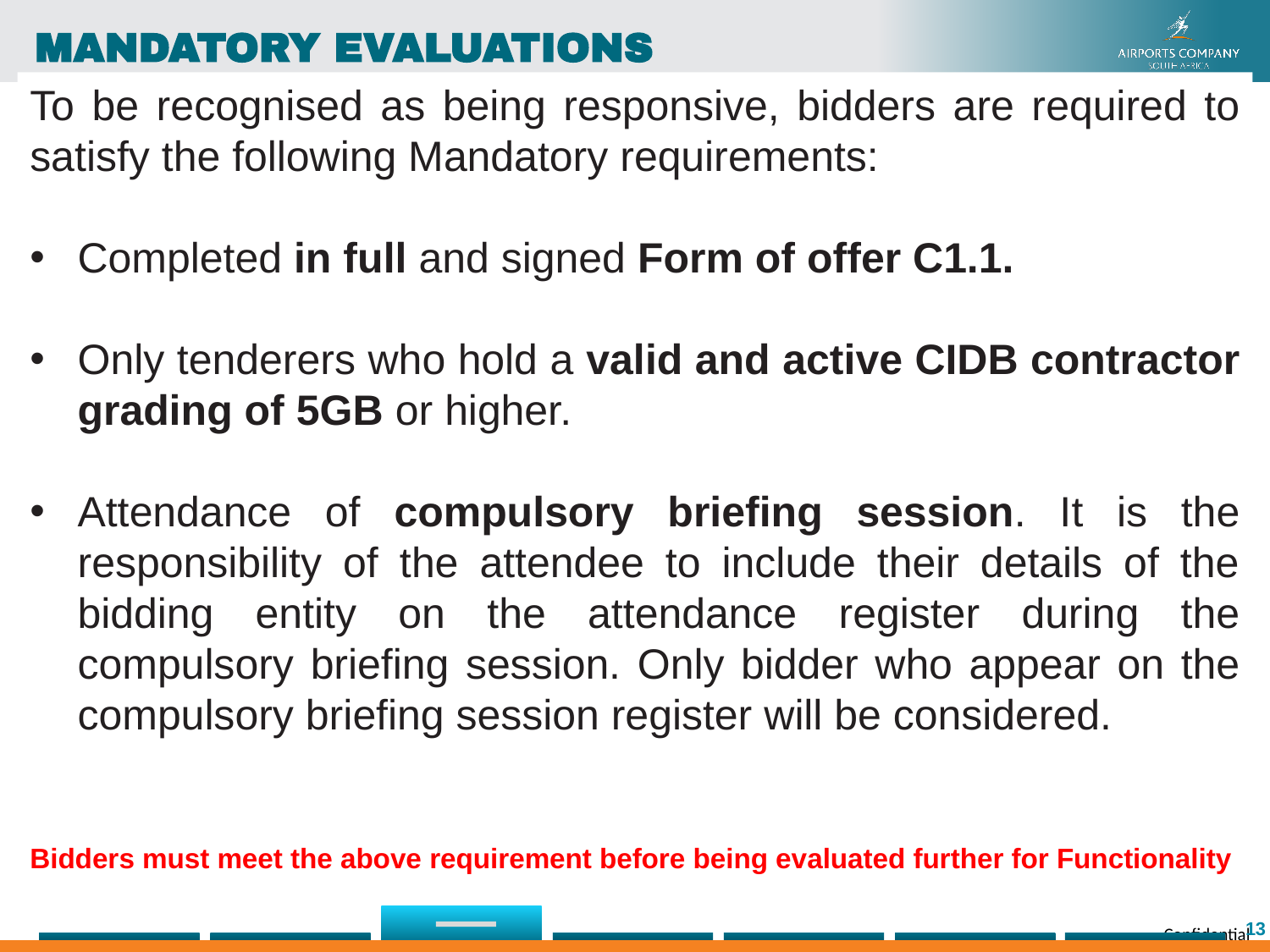

Mandatory evaluations
To be recognised as being responsive, bidders are required to satisfy the following Mandatory requirements:

Completed in full and signed Form of offer C1.1.

Only tenderers who hold a valid and active CIDB contractor grading of 5GB or higher.

Attendance of compulsory briefing session. It is the responsibility of the attendee to include their details of the bidding entity on the attendance register during the compulsory briefing session. Only bidder who appear on the compulsory briefing session register will be considered.

Bidders must meet the above requirement before being evaluated further for Functionality

13